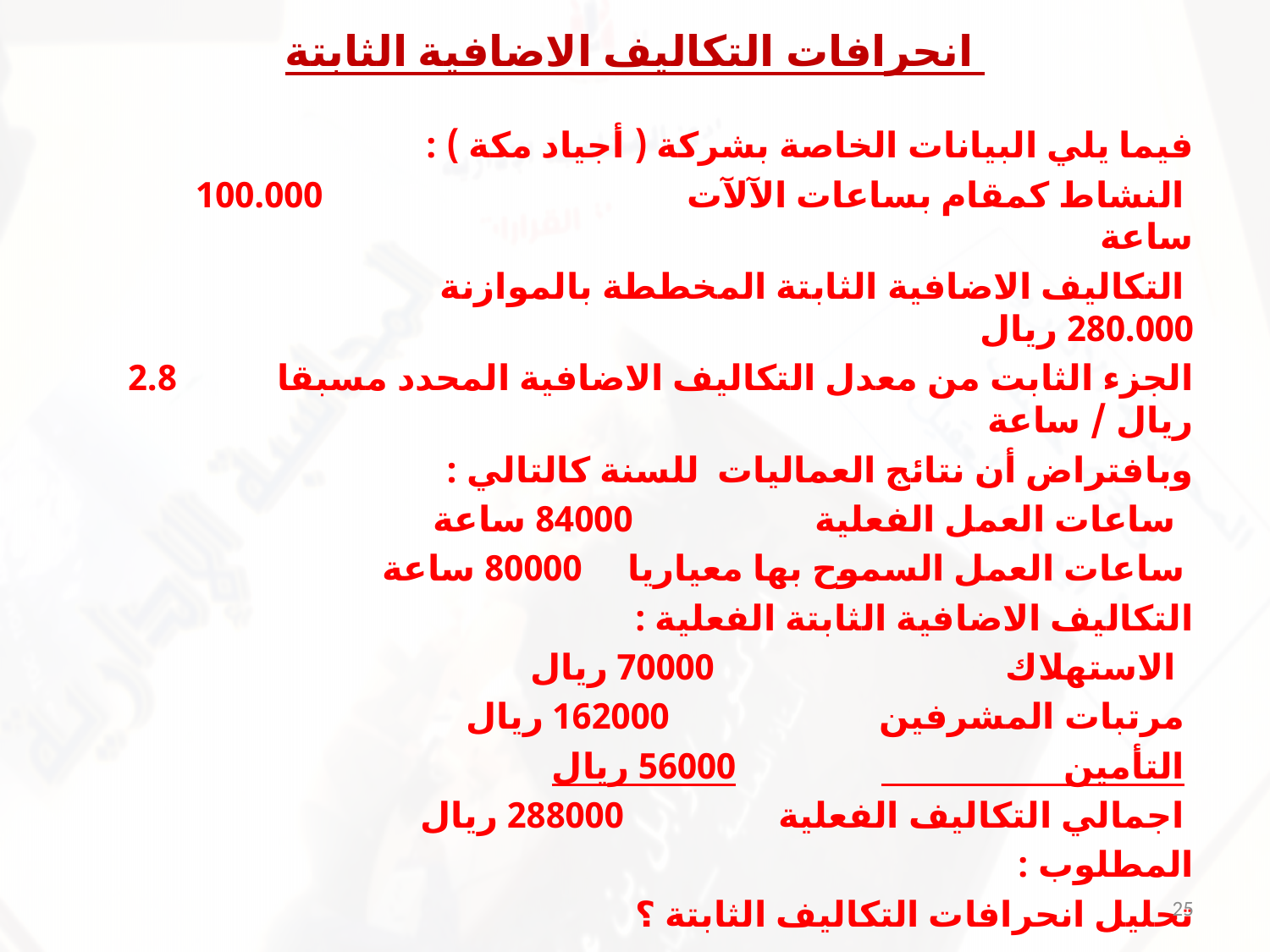

# انحرافات التكاليف الاضافية الثابتة
فيما يلي البيانات الخاصة بشركة ( أجياد مكة ) :
 النشاط كمقام بساعات الآلآت                                        100.000 ساعة
 التكاليف الاضافية الثابتة المخططة بالموازنة                        280.000 ريال
الجزء الثابت من معدل التكاليف الاضافية المحدد مسبقا           2.8 ريال / ساعة
وبافتراض أن نتائج العماليات  للسنة كالتالي :
  ساعات العمل الفعلية                    84000 ساعة
 ساعات العمل السموح بها معياريا     80000 ساعة
التكاليف الاضافية الثابتة الفعلية :
  الاستهلاك                                70000 ريال
 مرتبات المشرفين                       162000 ريال
 التأمين                                    56000 ريال
 اجمالي التكاليف الفعلية                 288000 ريال
المطلوب :
تحليل انحرافات التكاليف الثابتة ؟
25